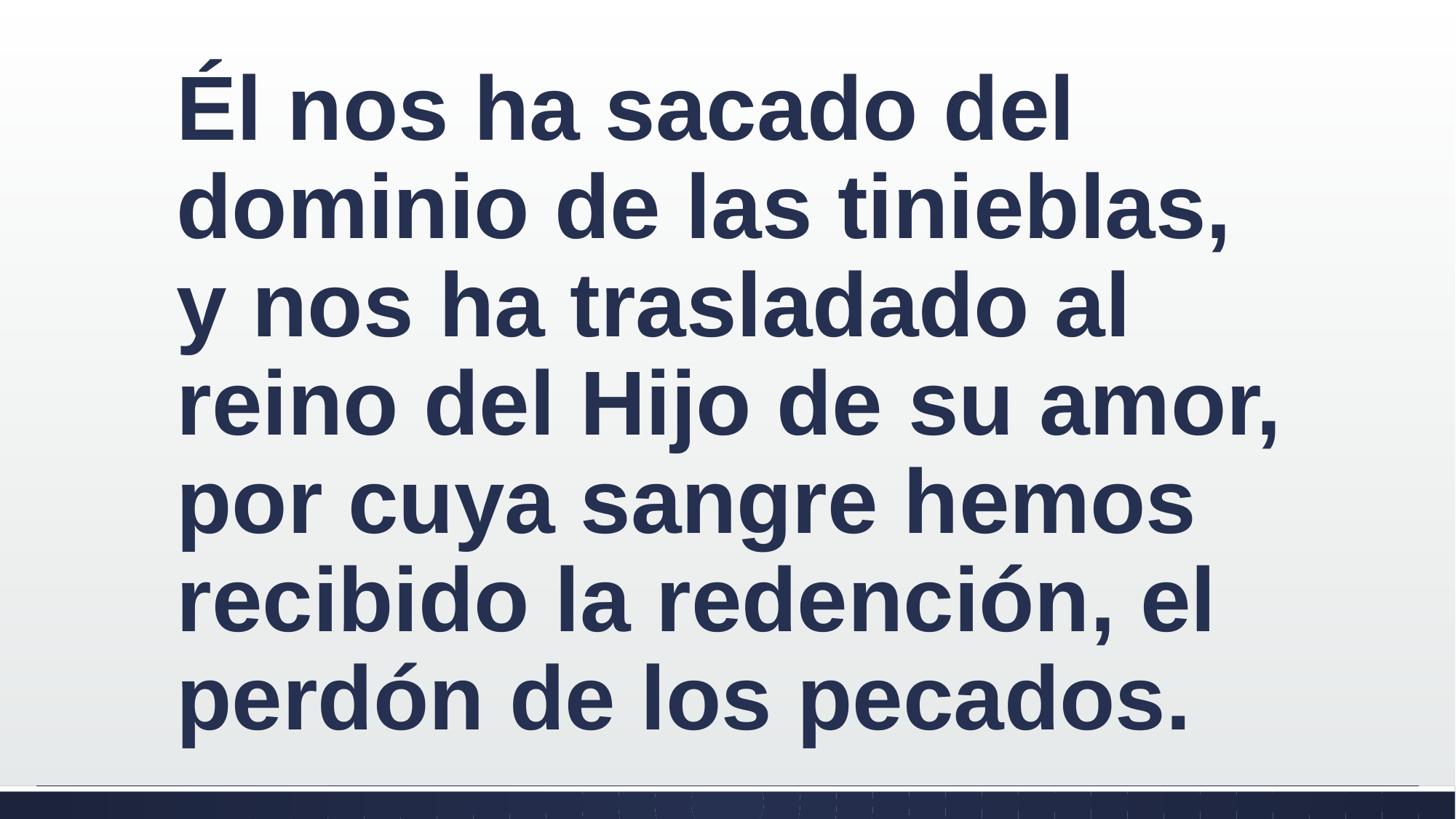

#
Él nos ha sacado del dominio de las tinieblas, y nos ha trasladado al reino del Hijo de su amor, por cuya sangre hemos recibido la redención, el perdón de los pecados.